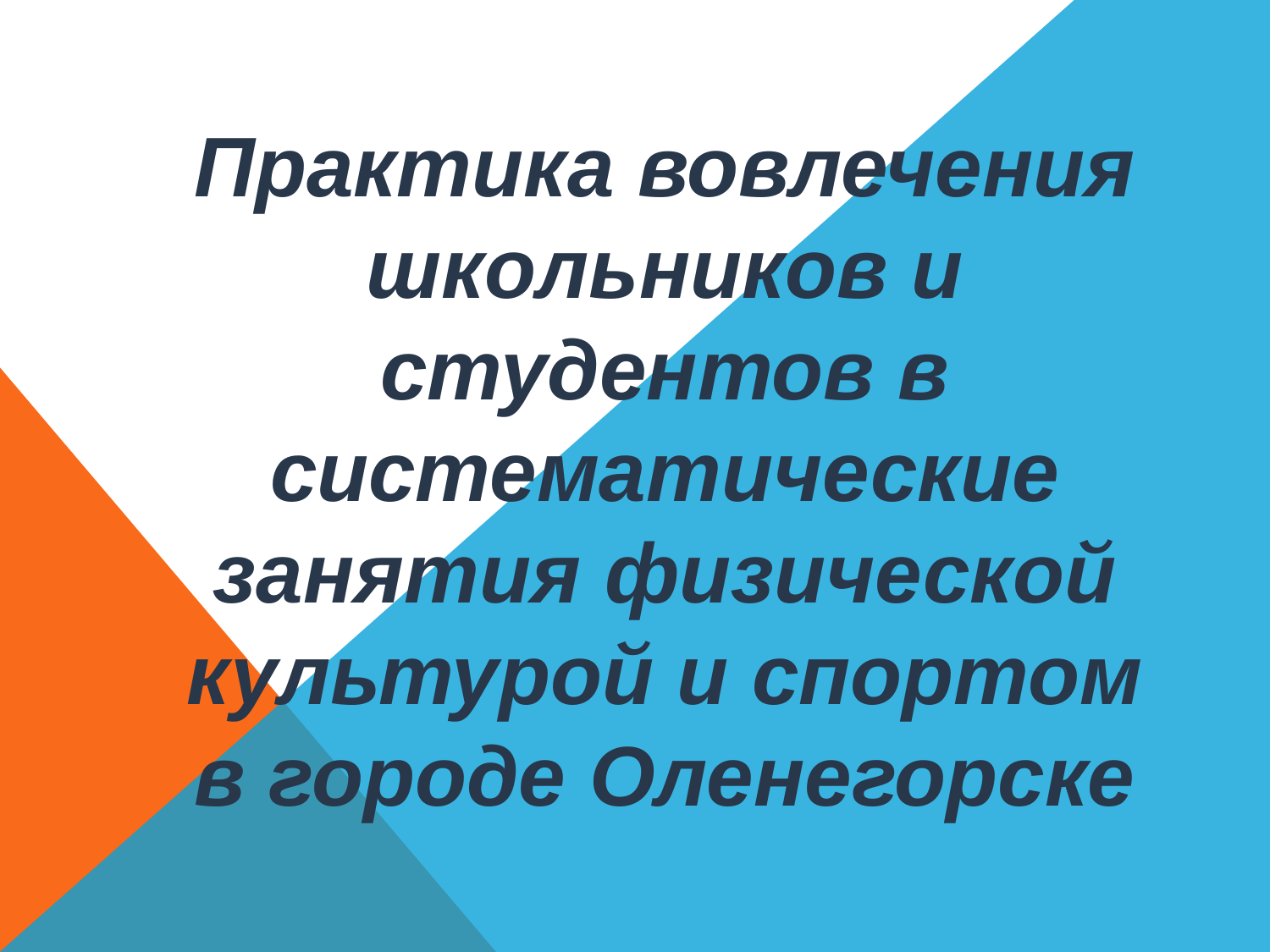

Практика вовлечения школьников и студентов в систематические занятия физической культурой и спортом в городе Оленегорске